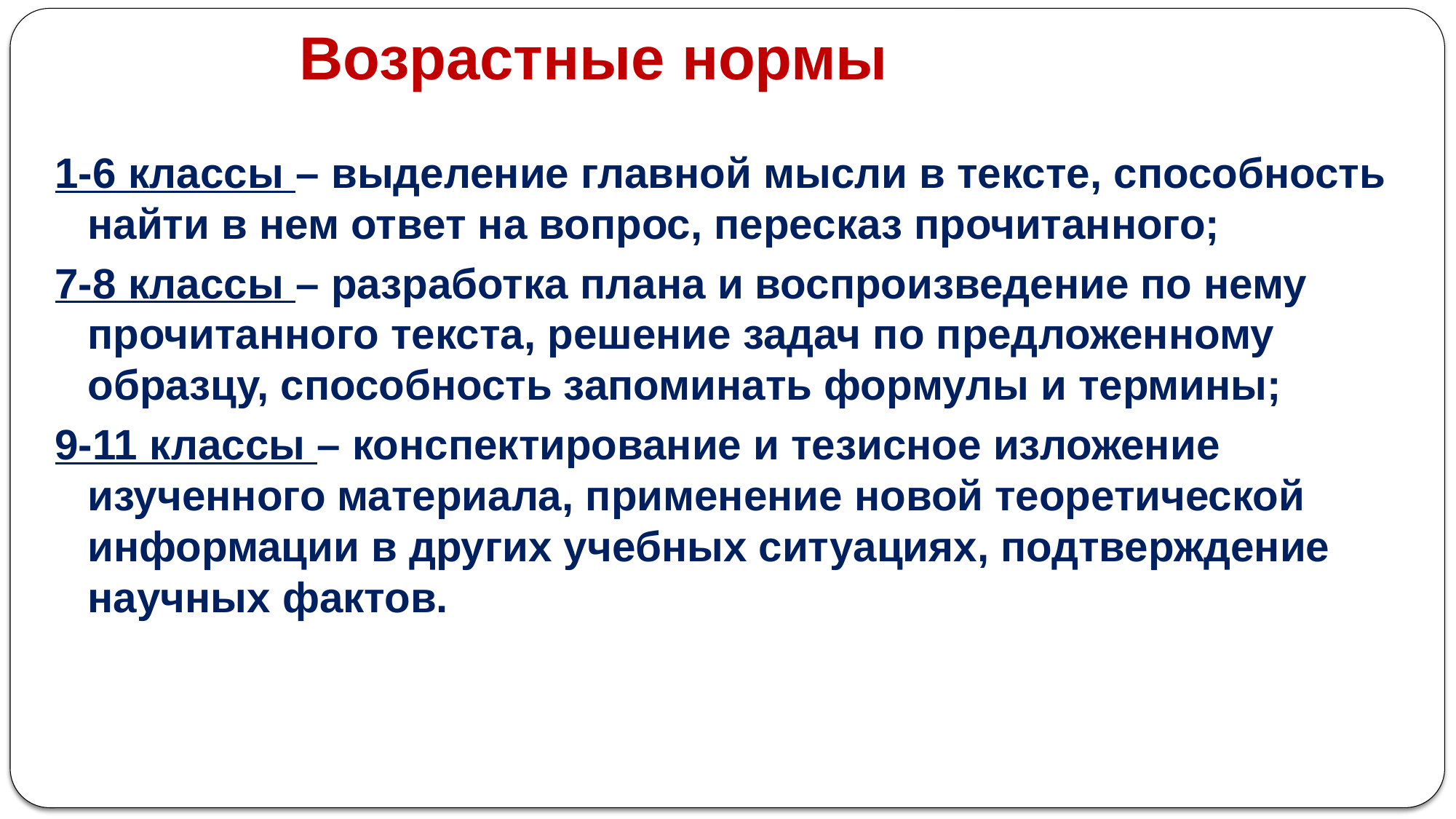

# Возрастные нормы
1-6 классы – выделение главной мысли в тексте, способность найти в нем ответ на вопрос, пересказ прочитанного;
7-8 классы – разработка плана и воспроизведение по нему прочитанного текста, решение задач по предложенному образцу, способность запоминать формулы и термины;
9-11 классы – конспектирование и тезисное изложение изученного материала, применение новой теоретической информации в других учебных ситуациях, подтверждение научных фактов.